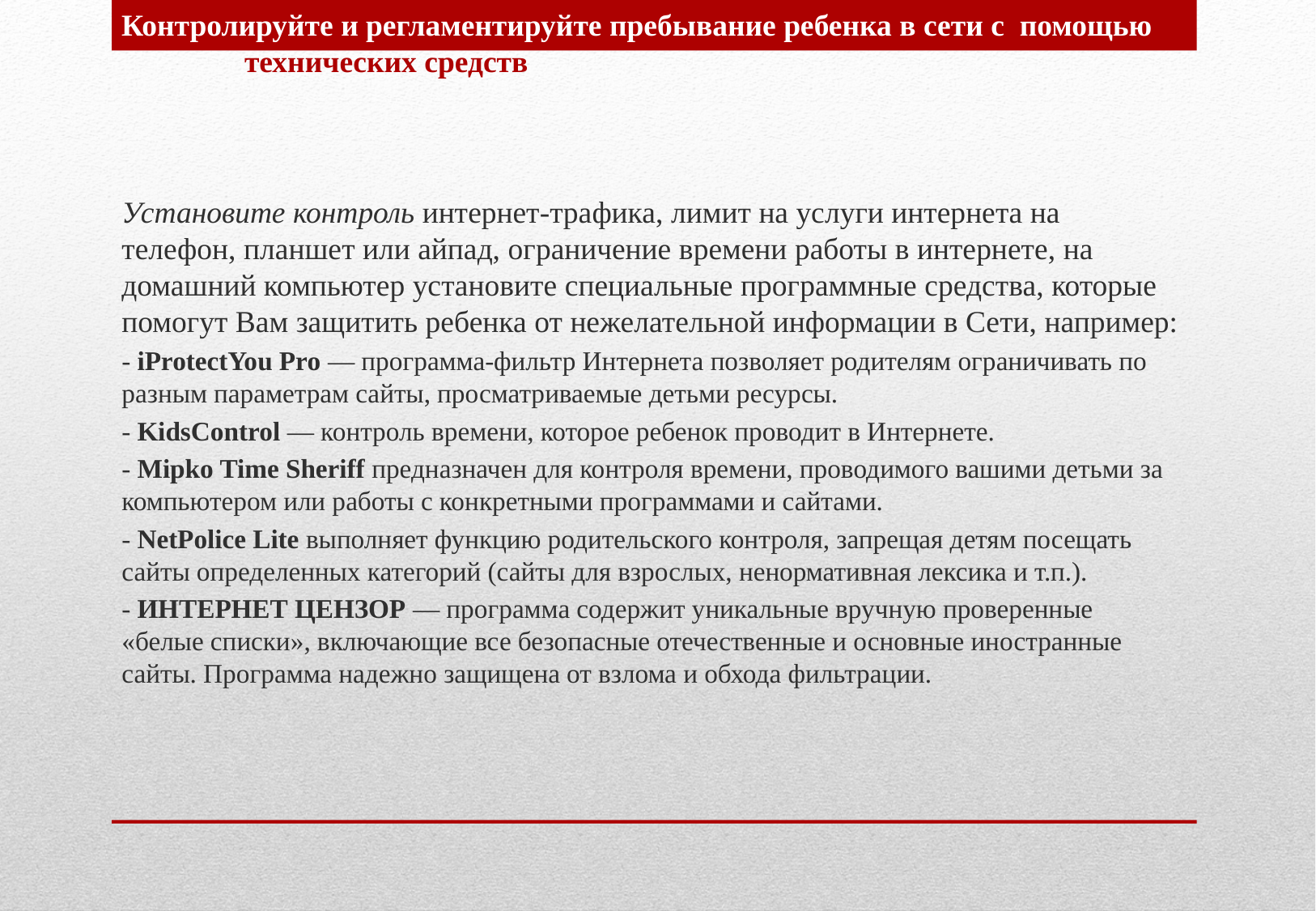

Контролируйте и регламентируйте пребывание ребенка в сети с  помощью                            технических средств
Установите контроль интернет-трафика, лимит на услуги интернета на телефон, планшет или айпад, ограничение времени работы в интернете, на домашний компьютер установите специальные программные средства, которые помогут Вам защитить ребенка от нежелательной информации в Сети, например:
- iProtectYou Pro — программа-фильтр Интернета позволяет родителям ограничивать по разным параметрам сайты, просматриваемые детьми ресурсы.
- KidsControl — контроль времени, которое ребенок проводит в Интернете.
- Mipko Time Sheriff предназначен для контроля времени, проводимого вашими детьми за компьютером или работы с конкретными программами и сайтами.
- NetPolice Lite выполняет функцию родительского контроля, запрещая детям посещать сайты определенных категорий (сайты для взрослых, ненормативная лексика и т.п.).
- ИНТЕРНЕТ ЦЕНЗОР — программа содержит уникальные вручную проверенные «белые списки», включающие все безопасные отечественные и основные иностранные сайты. Программа надежно защищена от взлома и обхода фильтрации.